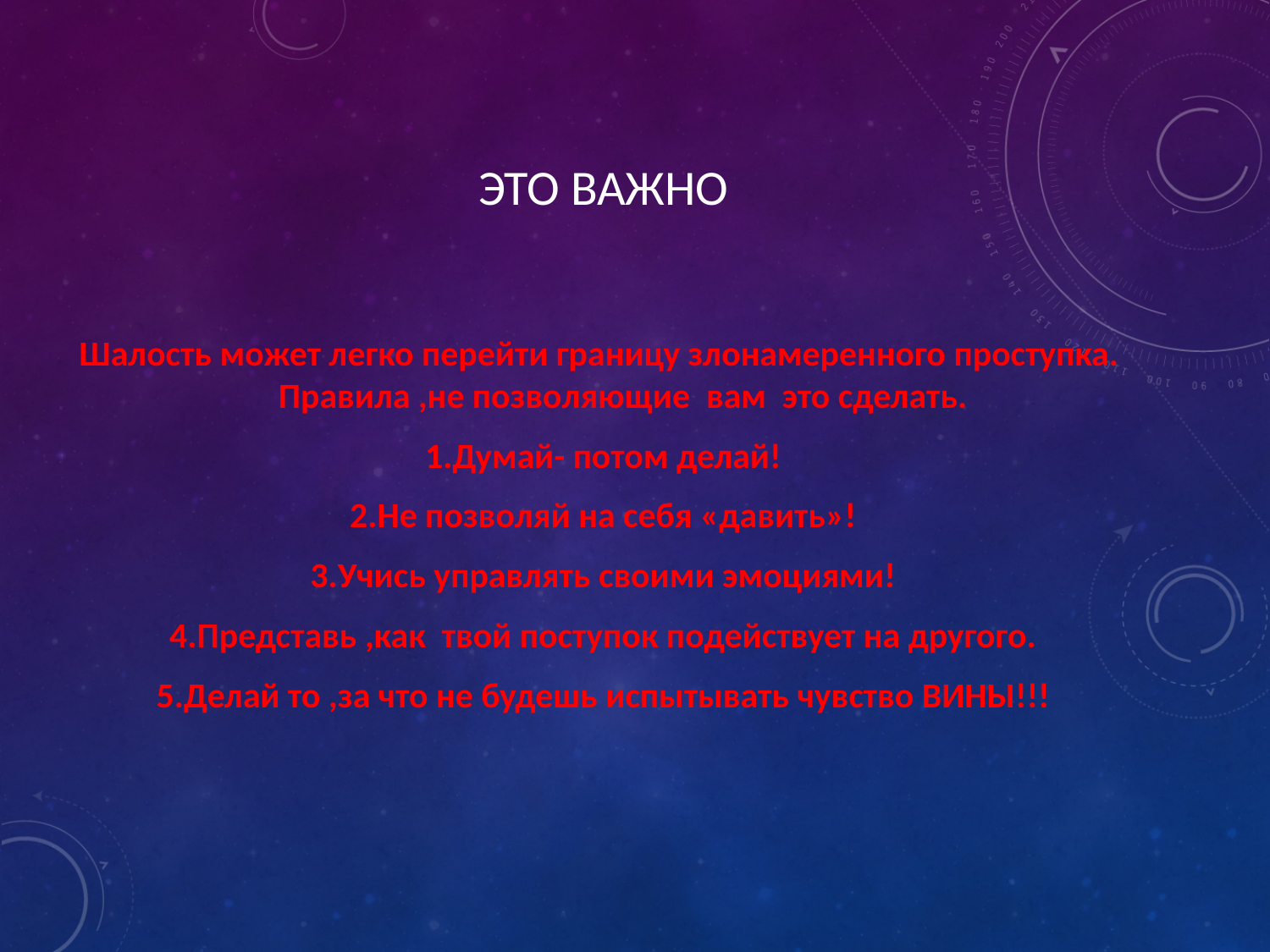

# ЭТО ВАЖНО
Шалость может легко перейти границу злонамеренного проступка.  Правила ,не позволяющие  вам  это сделать.
1.Думай- потом делай!
2.Не позволяй на себя «давить»!
3.Учись управлять своими эмоциями!
4.Представь ,как  твой поступок подействует на другого.
5.Делай то ,за что не будешь испытывать чувство ВИНЫ!!!